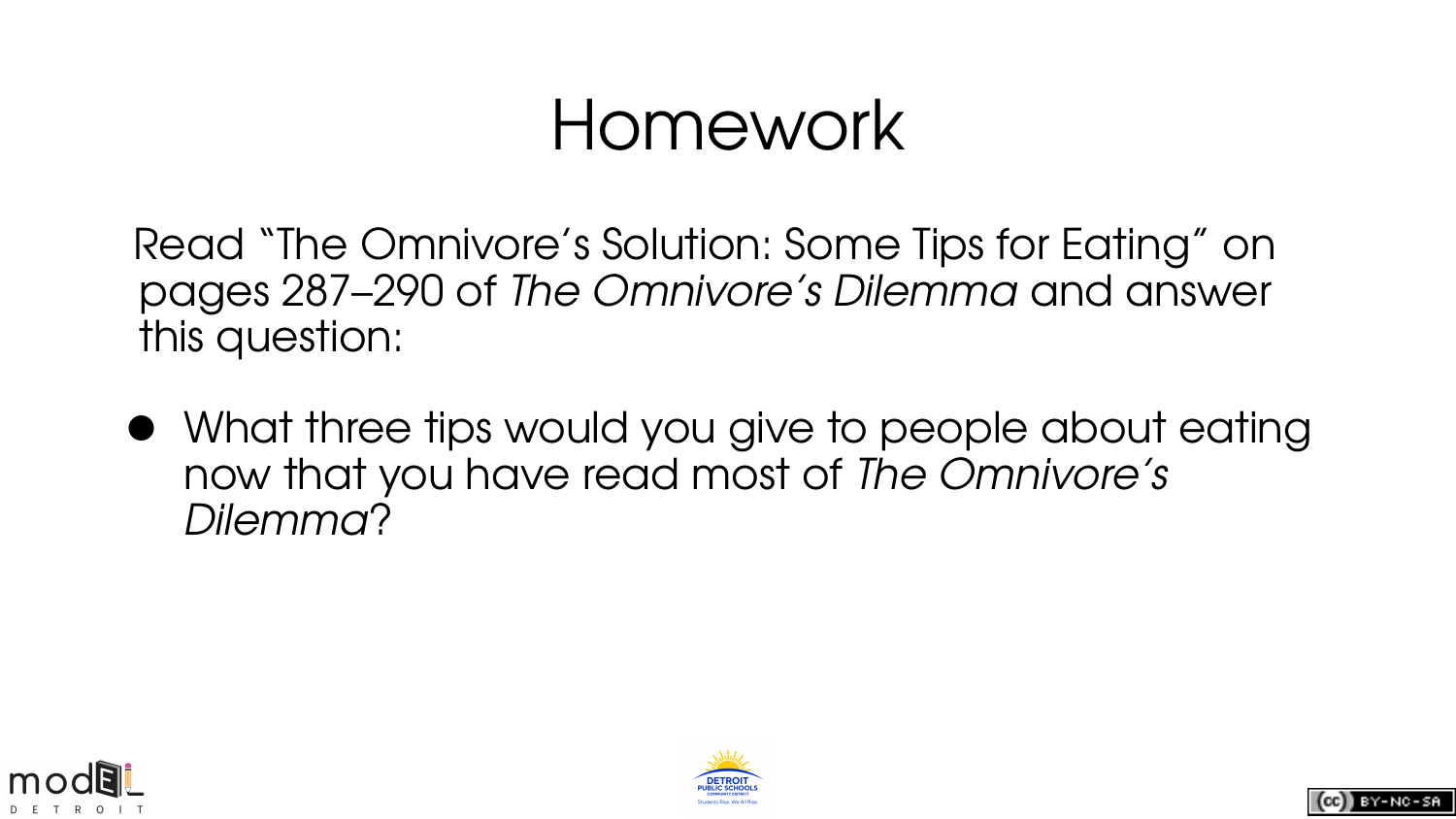

# Homework
Read “The Omnivore’s Solution: Some Tips for Eating” on pages 287–290 of The Omnivore’s Dilemma and answer this question:

What three tips would you give to people about eating now that you have read most of The Omnivore’s Dilemma?